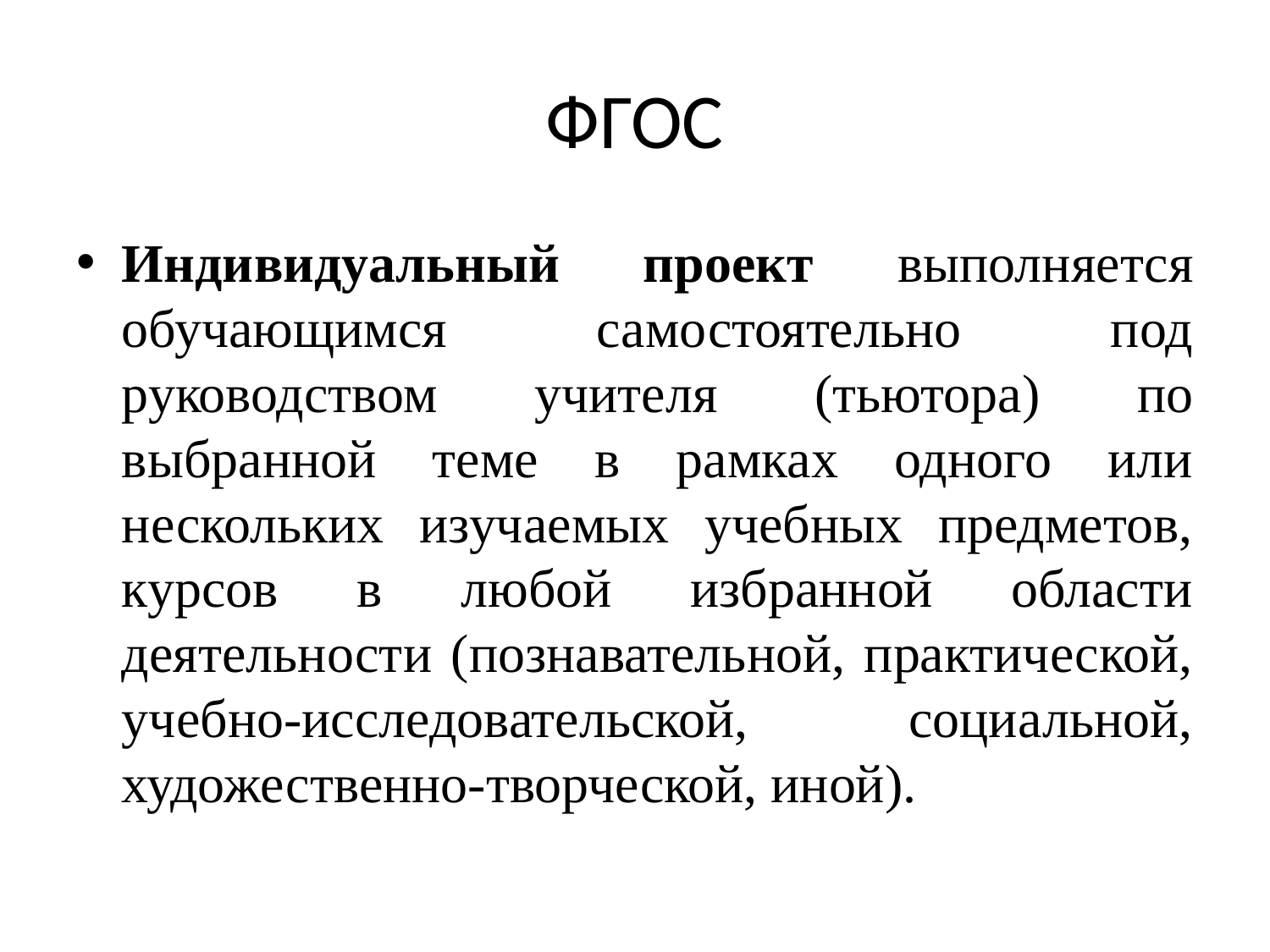

# ФГОС
Индивидуальный проект выполняется обучающимся самостоятельно под руководством учителя (тьютора) по выбранной теме в рамках одного или нескольких изучаемых учебных предметов, курсов в любой избранной области деятельности (познавательной, практической, учебно-исследовательской, социальной, художественно-творческой, иной).